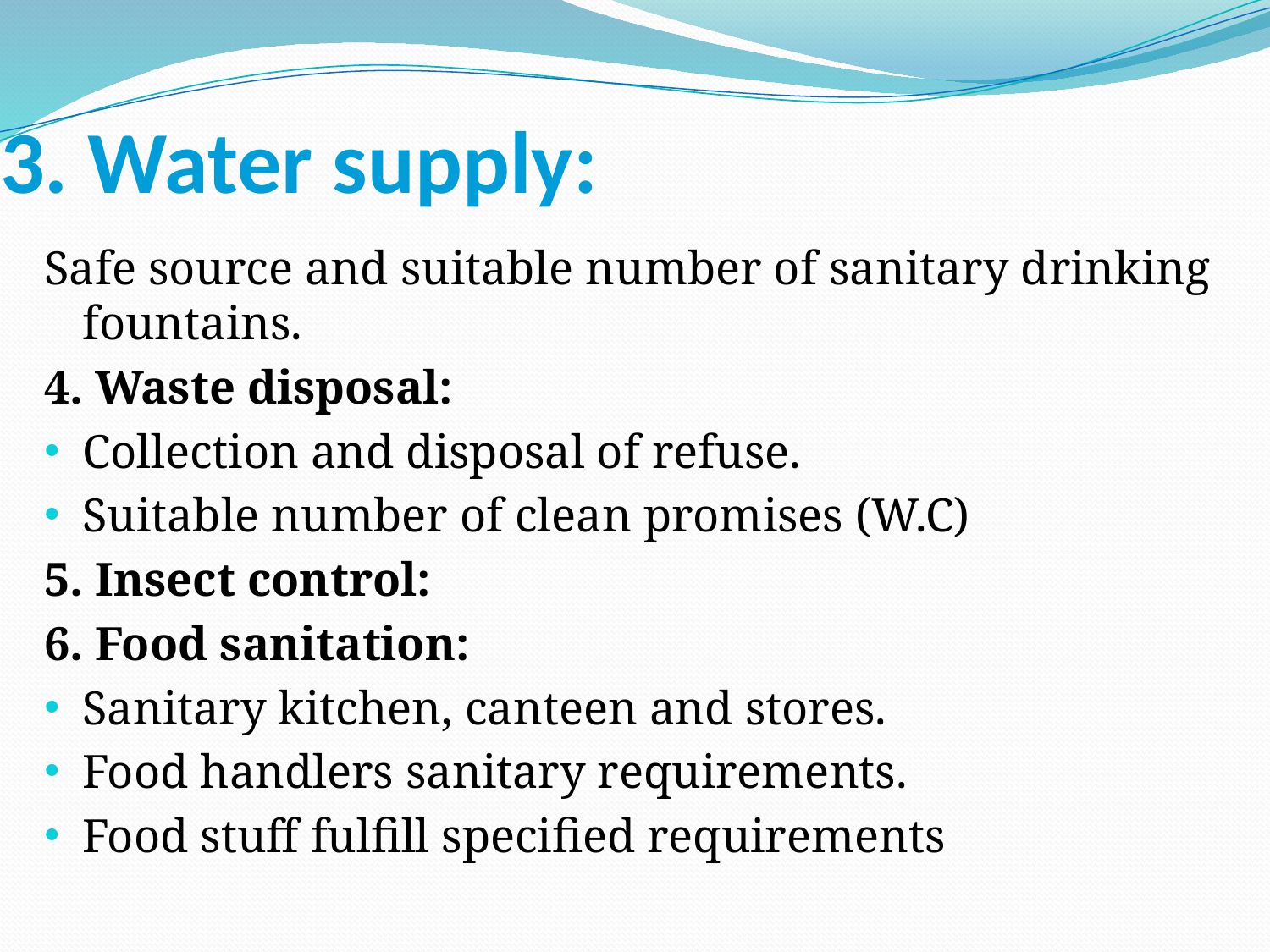

# 3. Water supply:
Safe source and suitable number of sanitary drinking fountains.
4. Waste disposal:
Collection and disposal of refuse.
Suitable number of clean promises (W.C)
5. Insect control:
6. Food sanitation:
Sanitary kitchen, canteen and stores.
Food handlers sanitary requirements.
Food stuff fulfill specified requirements